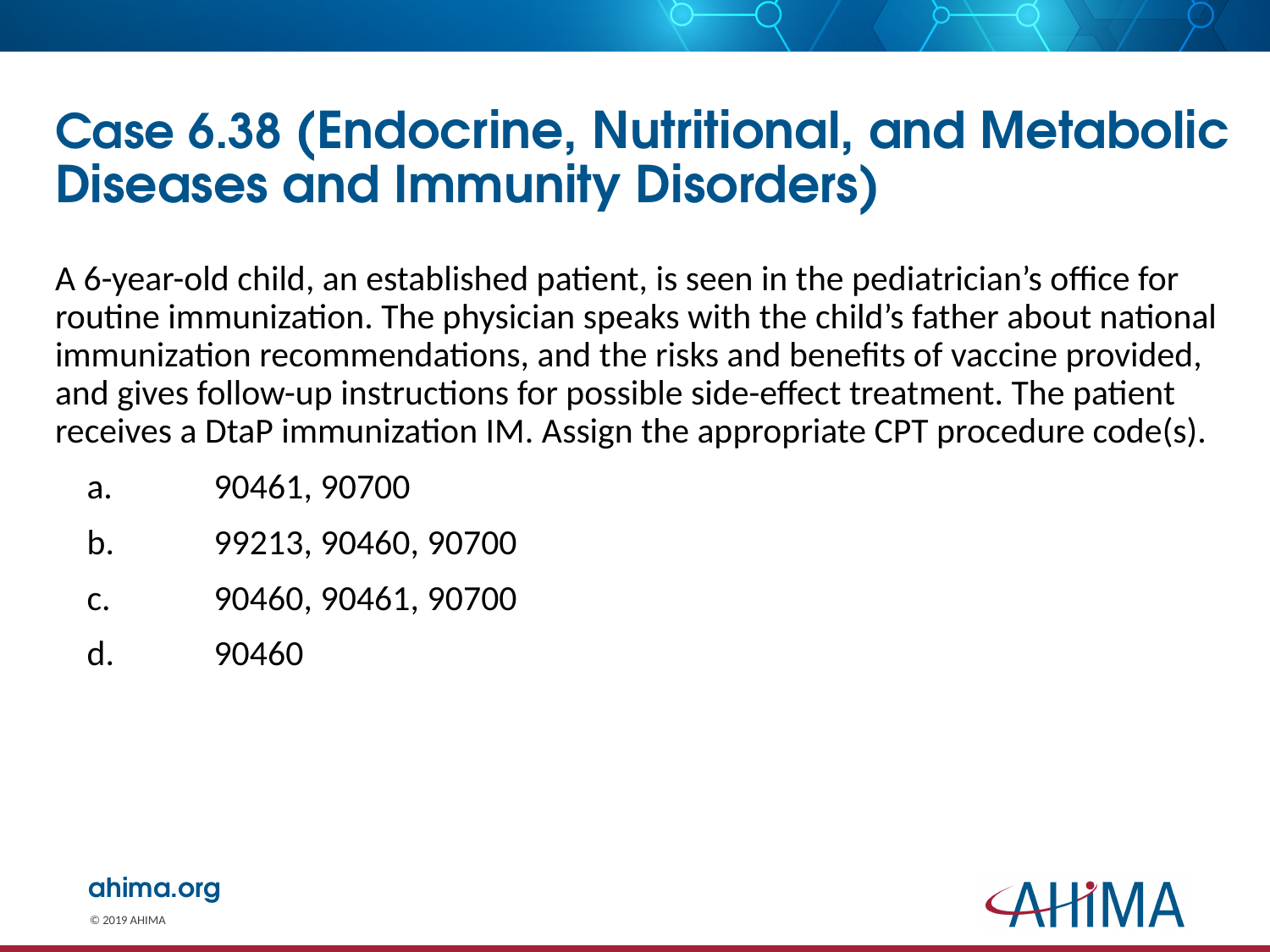

# Case 6.38 (Endocrine, Nutritional, and Metabolic Diseases and Immunity Disorders)
A 6-year-old child, an established patient, is seen in the pediatrician’s office for routine immunization. The physician speaks with the child’s father about national immunization recommendations, and the risks and benefits of vaccine provided, and gives follow-up instructions for possible side-effect treatment. The patient receives a DtaP immunization IM. Assign the appropriate CPT procedure code(s).
	a.	90461, 90700
	b.	99213, 90460, 90700
	c.	90460, 90461, 90700
	d.	90460